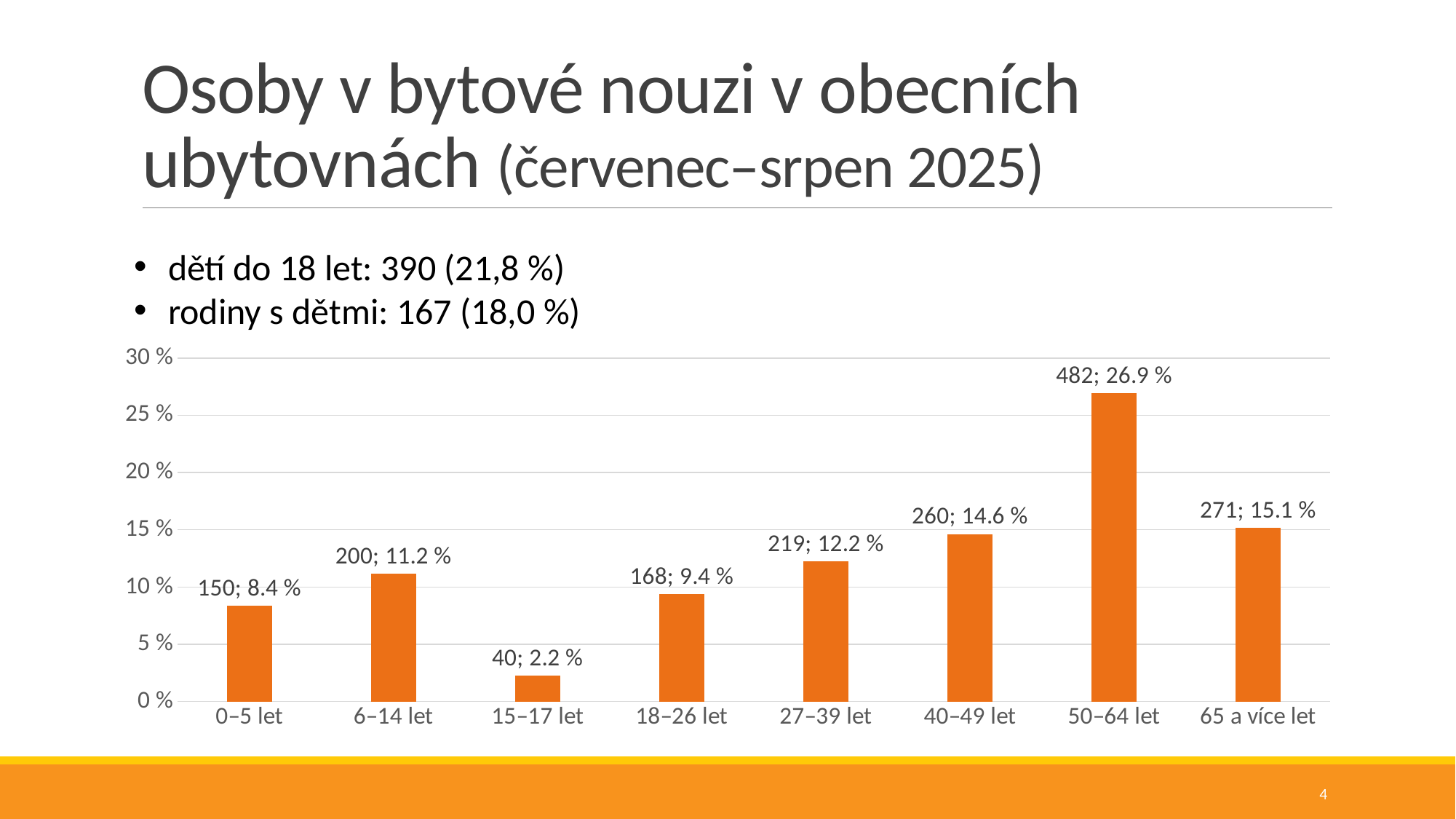

# Osoby v bytové nouzi v obecních ubytovnách (červenec–srpen 2025)
dětí do 18 let: 390 (21,8 %)
rodiny s dětmi: 167 (18,0 %)

### Chart

| Category |  |
|---|---|
| 0–5 let | 0.08379888268156424 |
| 6–14 let | 0.11173184357541899 |
| 15–17 let | 0.0223463687150838 |
| 18–26 let | 0.09385474860335195 |
| 27–39 let | 0.1223463687150838 |
| 40–49 let | 0.146251396648045 |
| 50–64 let | 0.26927374301675977 |
| 65 a více let | 0.15139664804469274 |
4